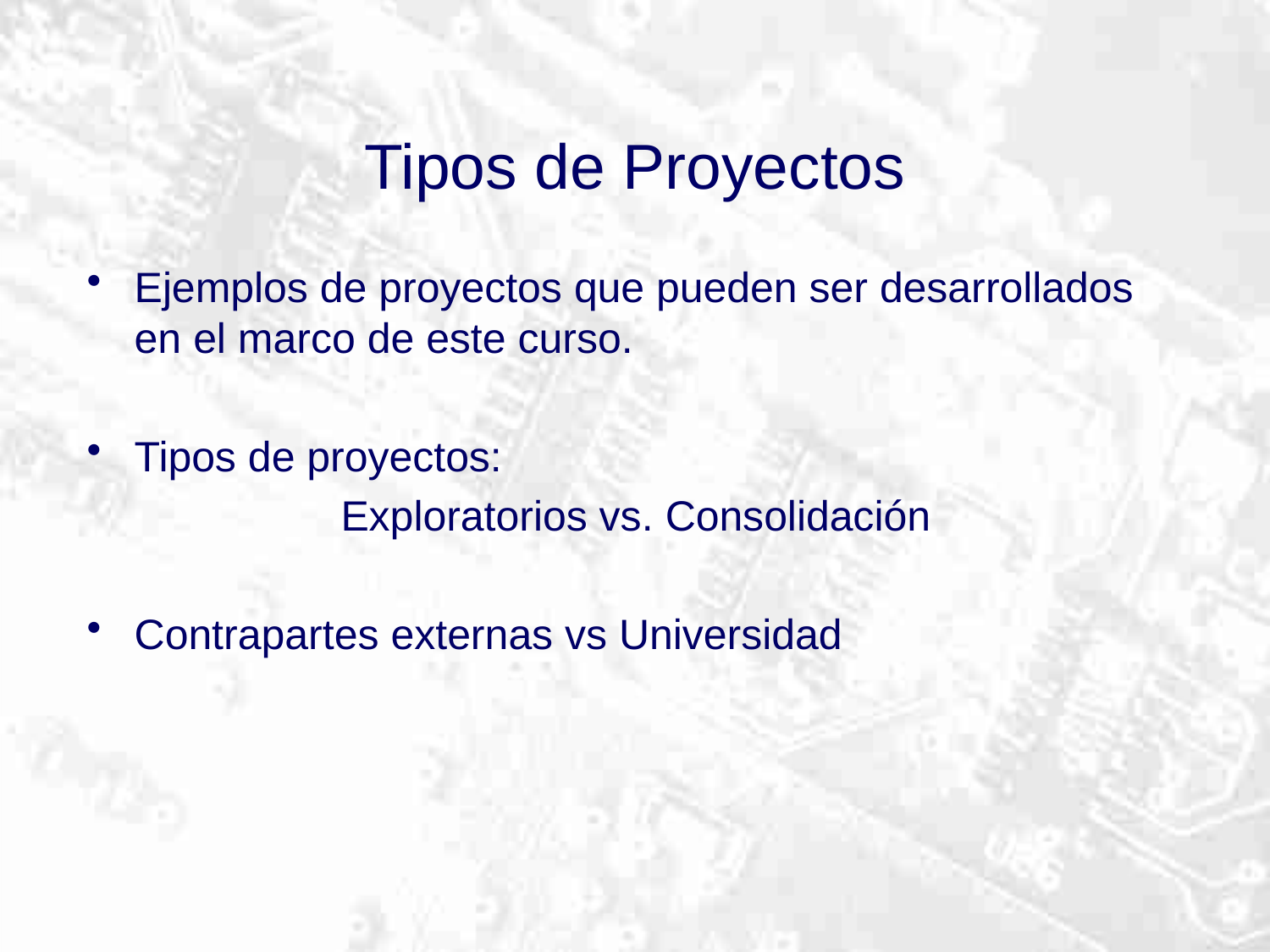

# Tipos de Proyectos
Ejemplos de proyectos que pueden ser desarrollados en el marco de este curso.

Tipos de proyectos:
		Exploratorios vs. Consolidación

Contrapartes externas vs Universidad